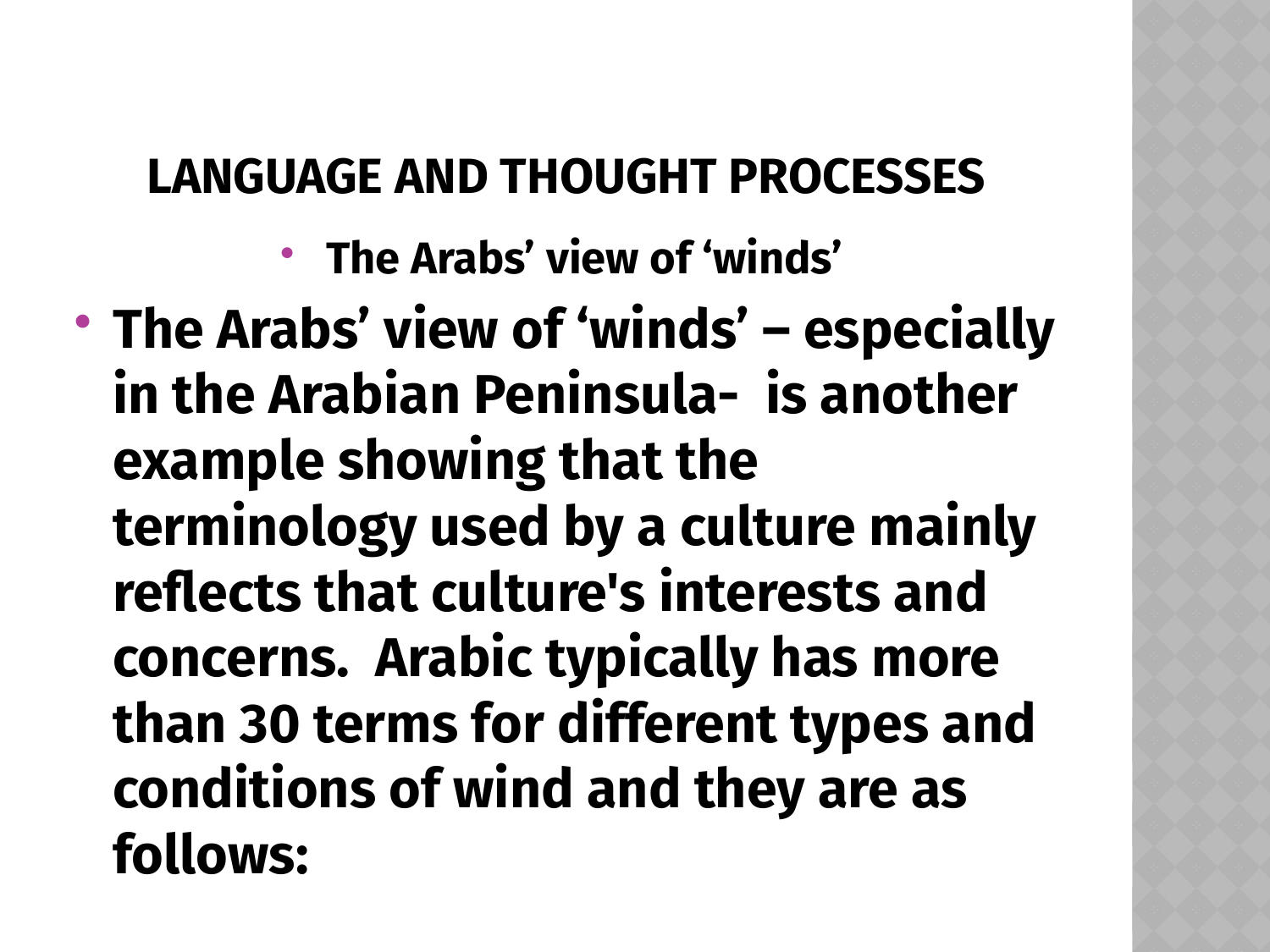

# Language and thought processes
The Arabs’ view of ‘winds’
The Arabs’ view of ‘winds’ – especially in the Arabian Peninsula-  is another example showing that the terminology used by a culture mainly reflects that culture's interests and concerns.  Arabic typically has more than 30 terms for different types and conditions of wind and they are as follows: